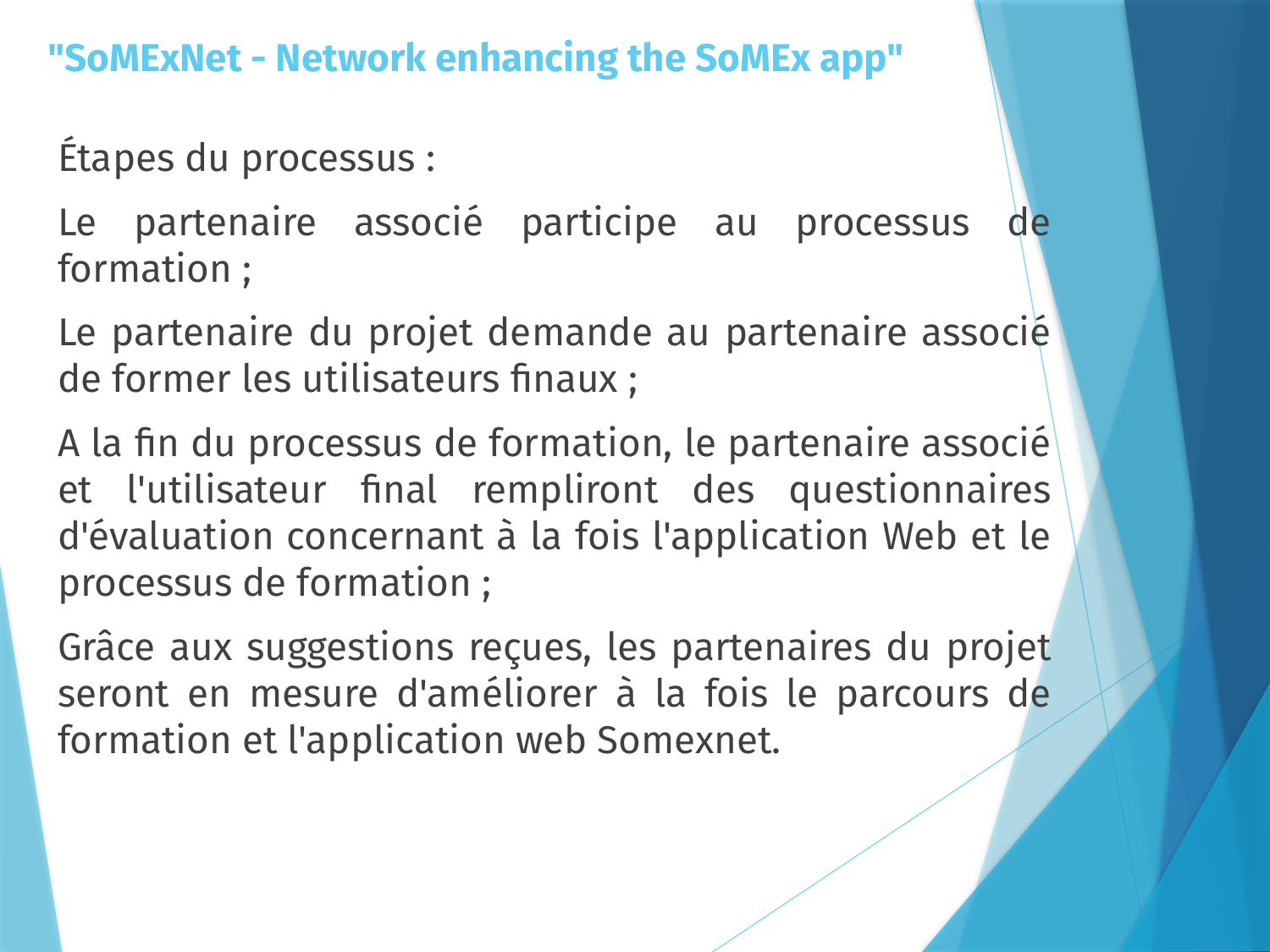

# "SoMExNet - Network enhancing the SoMEx app"
Étapes du processus :
Le partenaire associé participe au processus de formation ;
Le partenaire du projet demande au partenaire associé de former les utilisateurs finaux ;
A la fin du processus de formation, le partenaire associé et l'utilisateur final rempliront des questionnaires d'évaluation concernant à la fois l'application Web et le processus de formation ;
Grâce aux suggestions reçues, les partenaires du projet seront en mesure d'améliorer à la fois le parcours de formation et l'application web Somexnet.